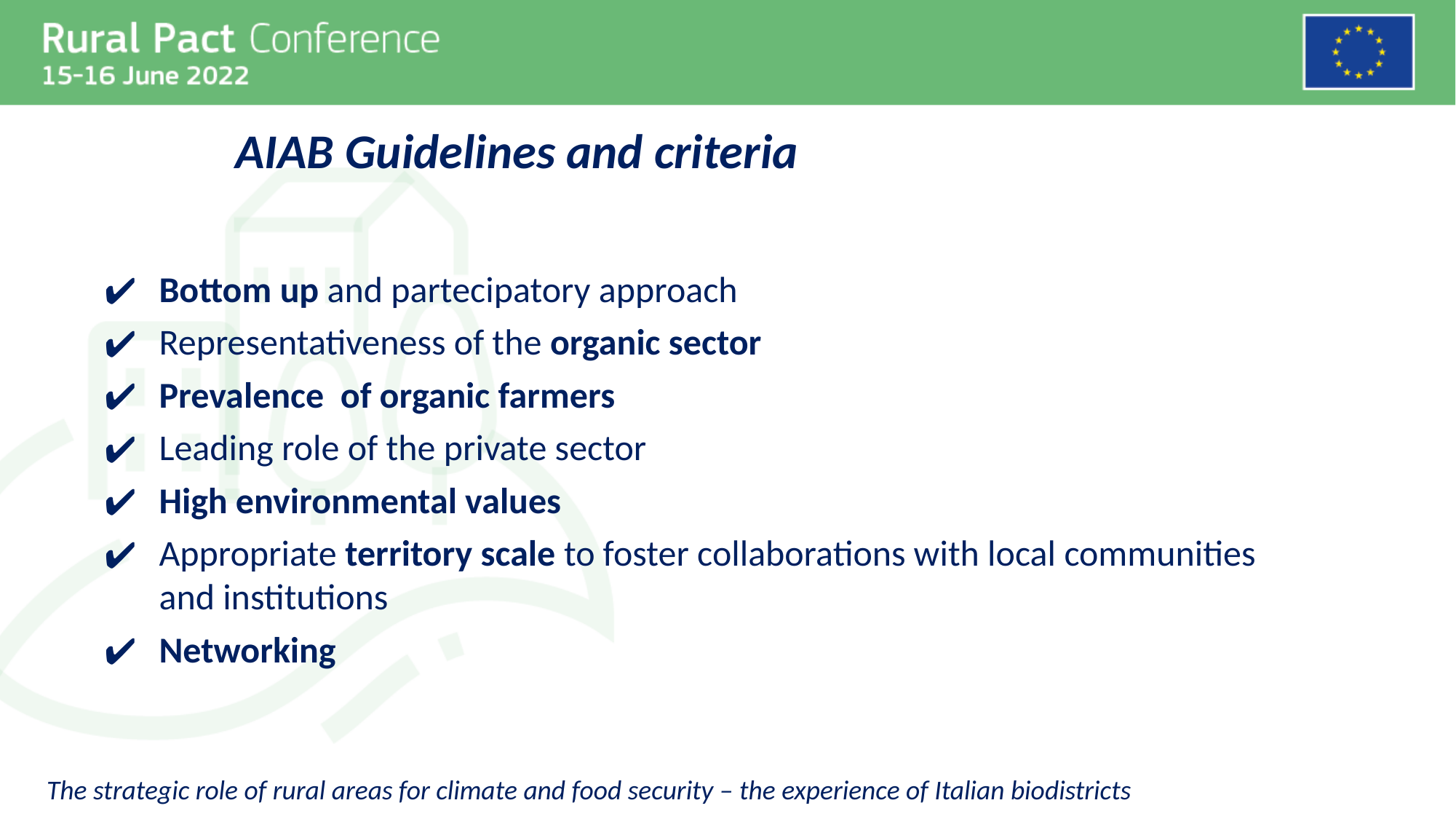

AIAB Guidelines and criteria
Bottom up and partecipatory approach
Representativeness of the organic sector
Prevalence  of organic farmers
Leading role of the private sector
High environmental values
Appropriate territory scale to foster collaborations with local communities and institutions
Networking
The strategic role of rural areas for climate and food security – the experience of Italian biodistricts